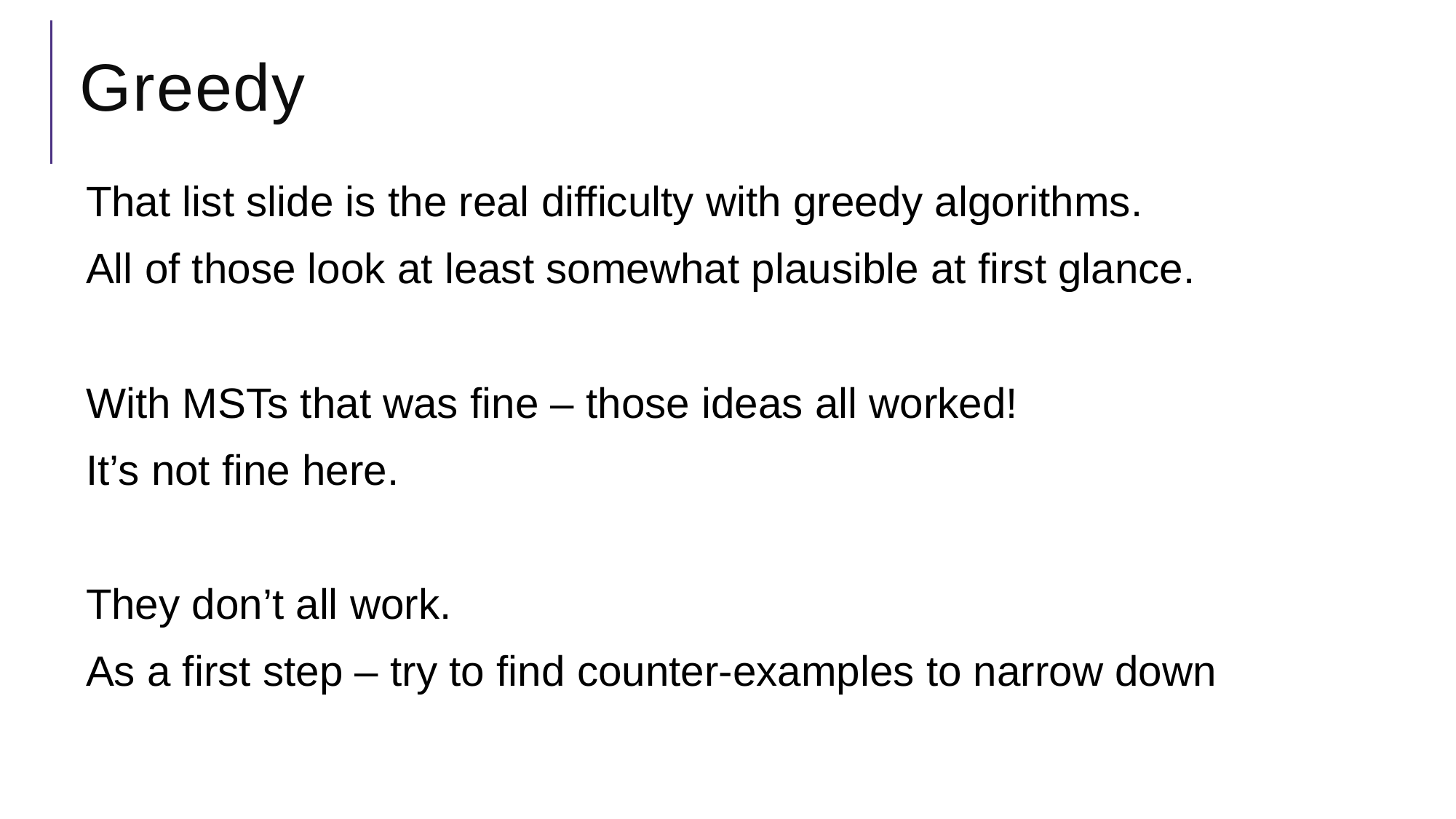

# Greedy
That list slide is the real difficulty with greedy algorithms.
All of those look at least somewhat plausible at first glance.

With MSTs that was fine – those ideas all worked!
It’s not fine here.

They don’t all work.
As a first step – try to find counter-examples to narrow down